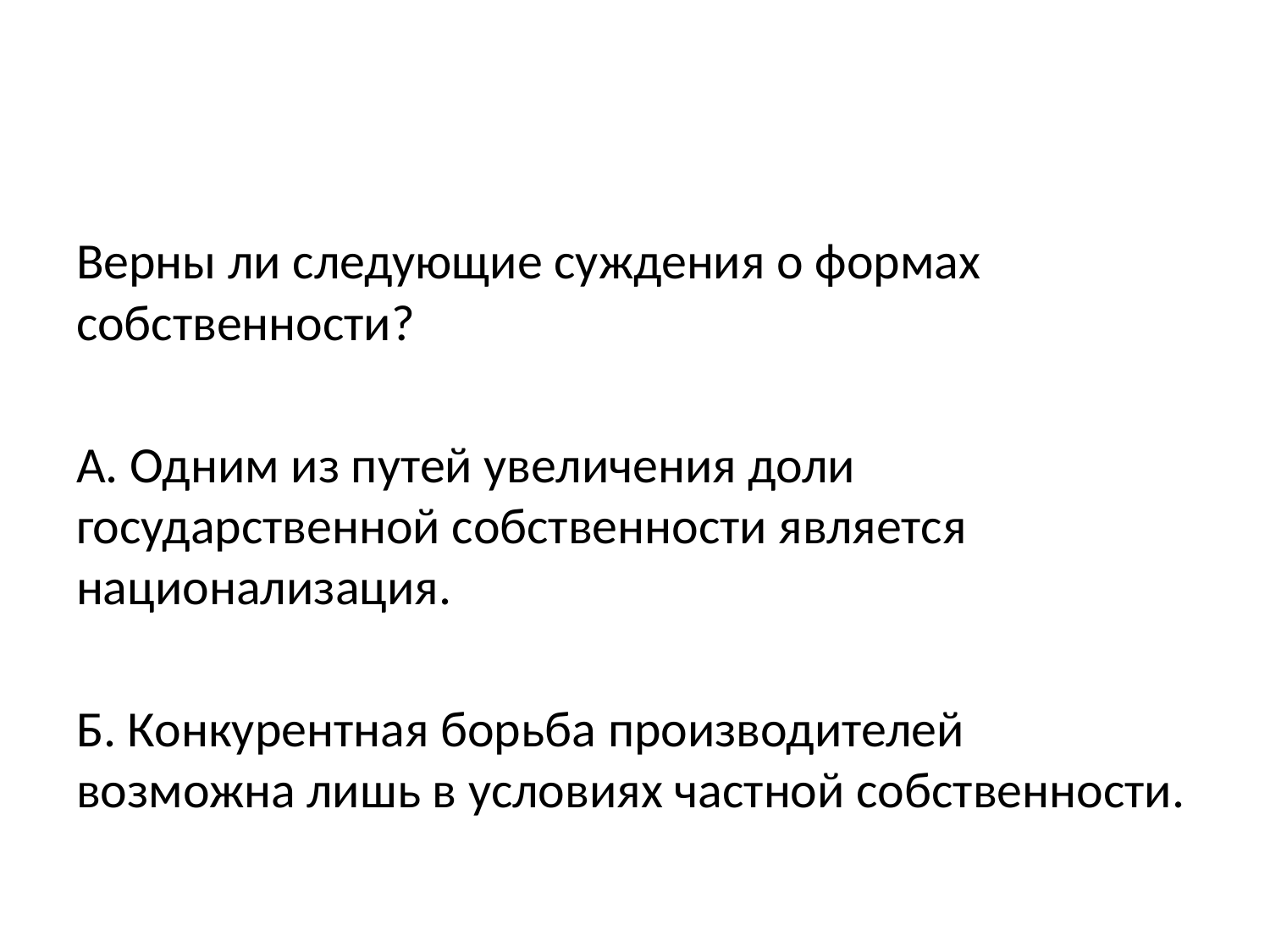

#
Верны ли следующие суждения о формах собственности?

А. Одним из путей увеличения доли государственной собственности является национализация.

Б. Конкурентная борьба производителей возможна лишь в условиях частной собственности.